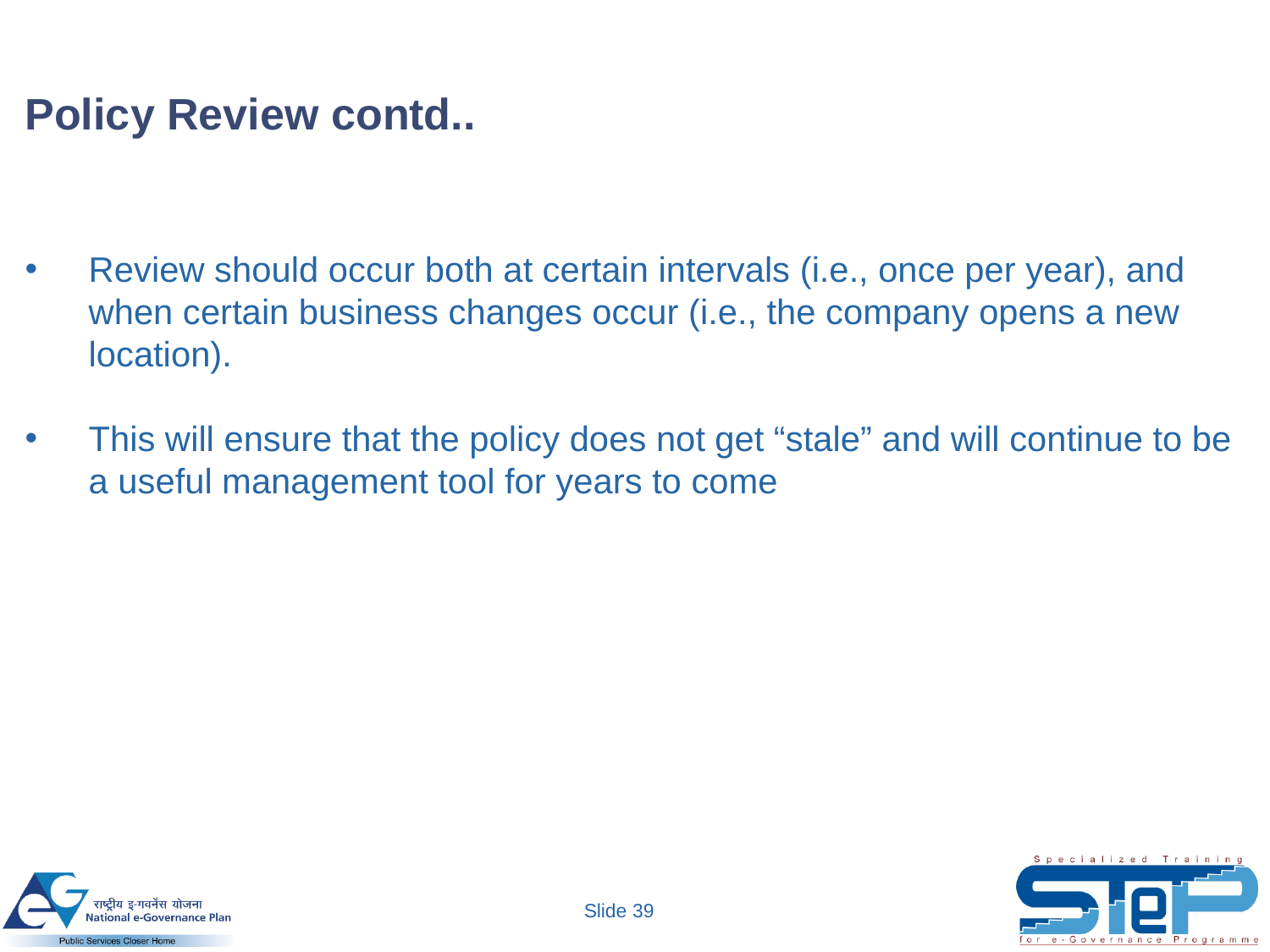

# Policy Review contd..
Review should occur both at certain intervals (i.e., once per year), and when certain business changes occur (i.e., the company opens a new location).

This will ensure that the policy does not get “stale” and will continue to be a useful management tool for years to come